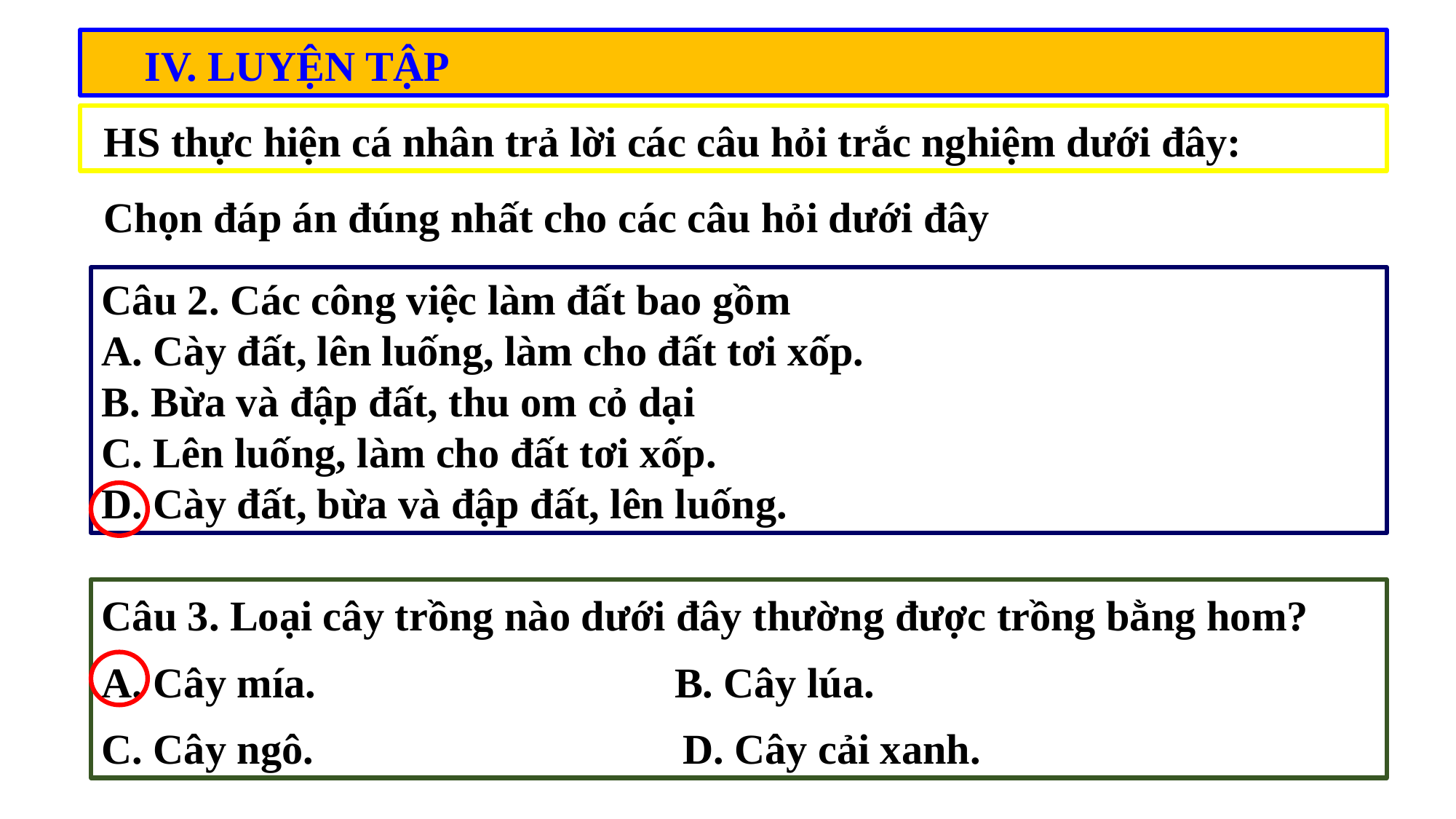

IV. LUYỆN TẬP
HS thực hiện cá nhân trả lời các câu hỏi trắc nghiệm dưới đây:
Chọn đáp án đúng nhất cho các câu hỏi dưới đây
Câu 2. Các công việc làm đất bao gồm
A. Cày đất, lên luống, làm cho đất tơi xốp.
B. Bừa và đập đất, thu om cỏ dại
C. Lên luống, làm cho đất tơi xốp.
D. Cày đất, bừa và đập đất, lên luống.

Câu 3. Loại cây trồng nào dưới đây thường được trồng bằng hom?
A. Cây mía.                                  B. Cây lúa.
C. Cây ngô.                                   D. Cây cải xanh.